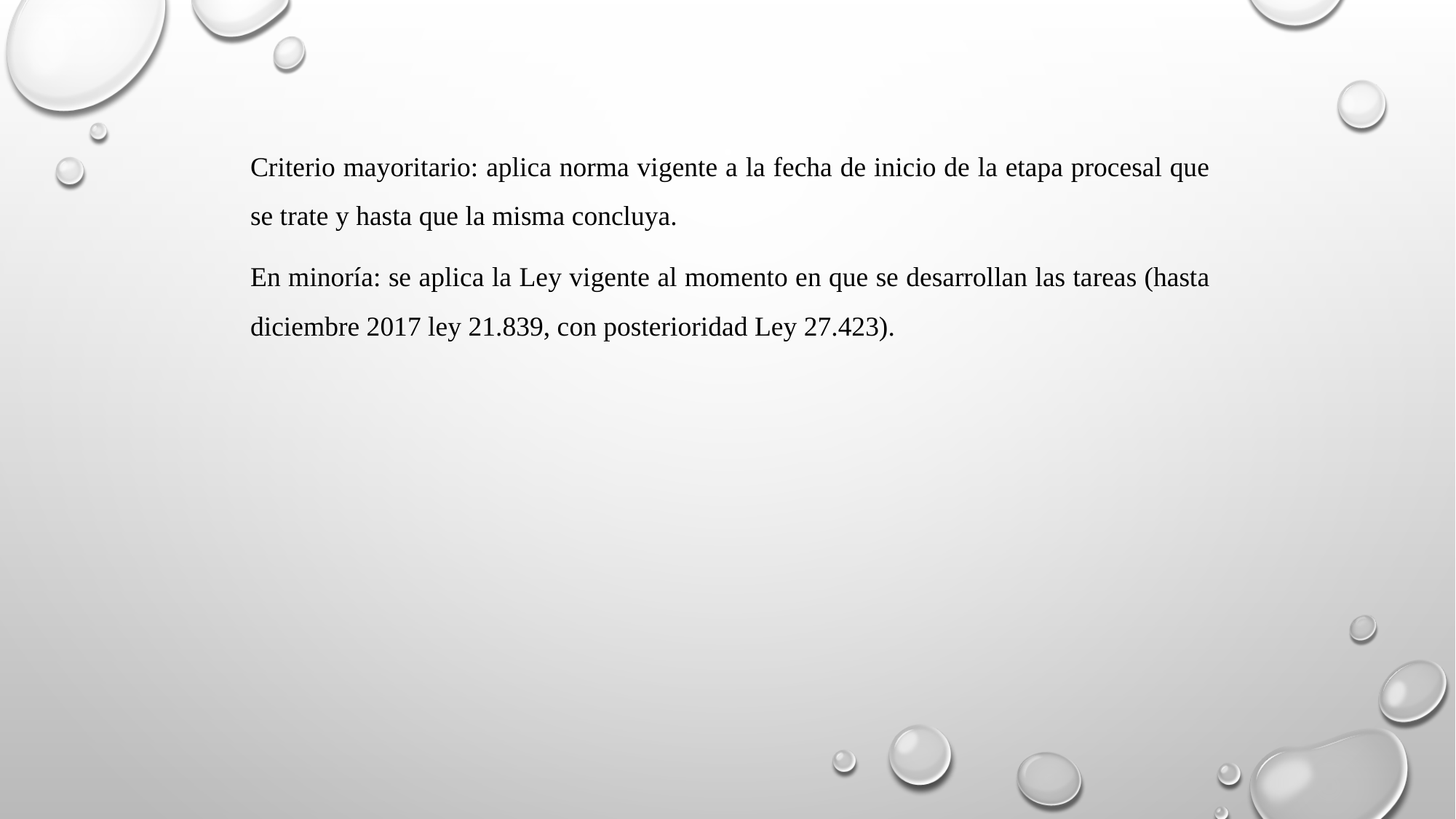

Criterio mayoritario: aplica norma vigente a la fecha de inicio de la etapa procesal que se trate y hasta que la misma concluya.
En minoría: se aplica la Ley vigente al momento en que se desarrollan las tareas (hasta diciembre 2017 ley 21.839, con posterioridad Ley 27.423).